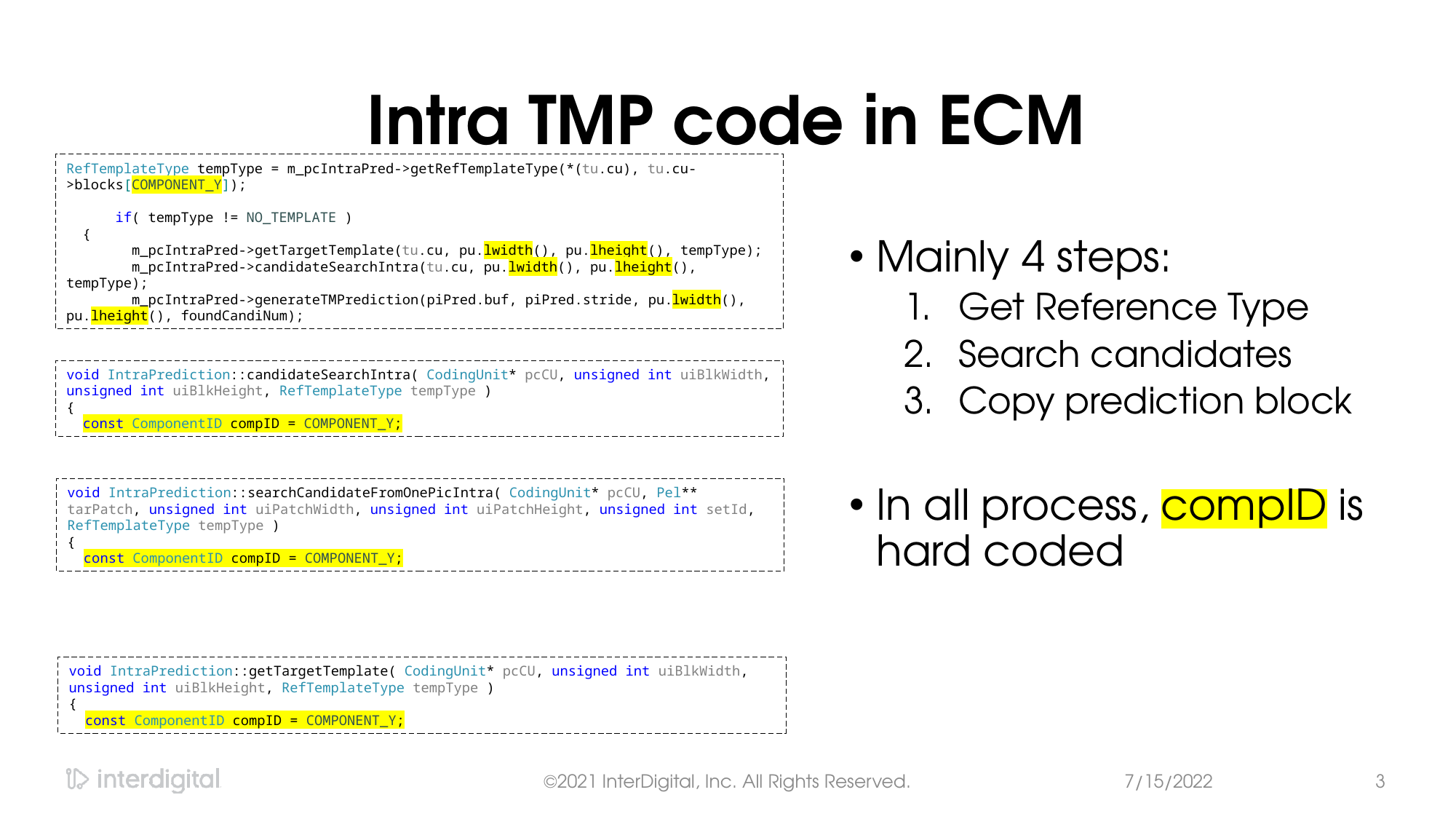

# Intra TMP code in ECM
RefTemplateType tempType = m_pcIntraPred->getRefTemplateType(*(tu.cu), tu.cu->blocks[COMPONENT_Y]);

      if( tempType != NO_TEMPLATE )
  {
        m_pcIntraPred->getTargetTemplate(tu.cu, pu.lwidth(), pu.lheight(), tempType);
        m_pcIntraPred->candidateSearchIntra(tu.cu, pu.lwidth(), pu.lheight(), tempType);
        m_pcIntraPred->generateTMPrediction(piPred.buf, piPred.stride, pu.lwidth(), pu.lheight(), foundCandiNum);
Mainly 4 steps:
Get Reference Type
Search candidates
Copy prediction block

In all process, compID is hard coded
void IntraPrediction::candidateSearchIntra( CodingUnit* pcCU, unsigned int uiBlkWidth, unsigned int uiBlkHeight, RefTemplateType tempType )
{
  const ComponentID compID = COMPONENT_Y;
void IntraPrediction::searchCandidateFromOnePicIntra( CodingUnit* pcCU, Pel** tarPatch, unsigned int uiPatchWidth, unsigned int uiPatchHeight, unsigned int setId, RefTemplateType tempType )
{
  const ComponentID compID = COMPONENT_Y;
void IntraPrediction::getTargetTemplate( CodingUnit* pcCU, unsigned int uiBlkWidth, unsigned int uiBlkHeight, RefTemplateType tempType )
{
  const ComponentID compID = COMPONENT_Y;
©2021 InterDigital, Inc. All Rights Reserved.
7/15/2022
3